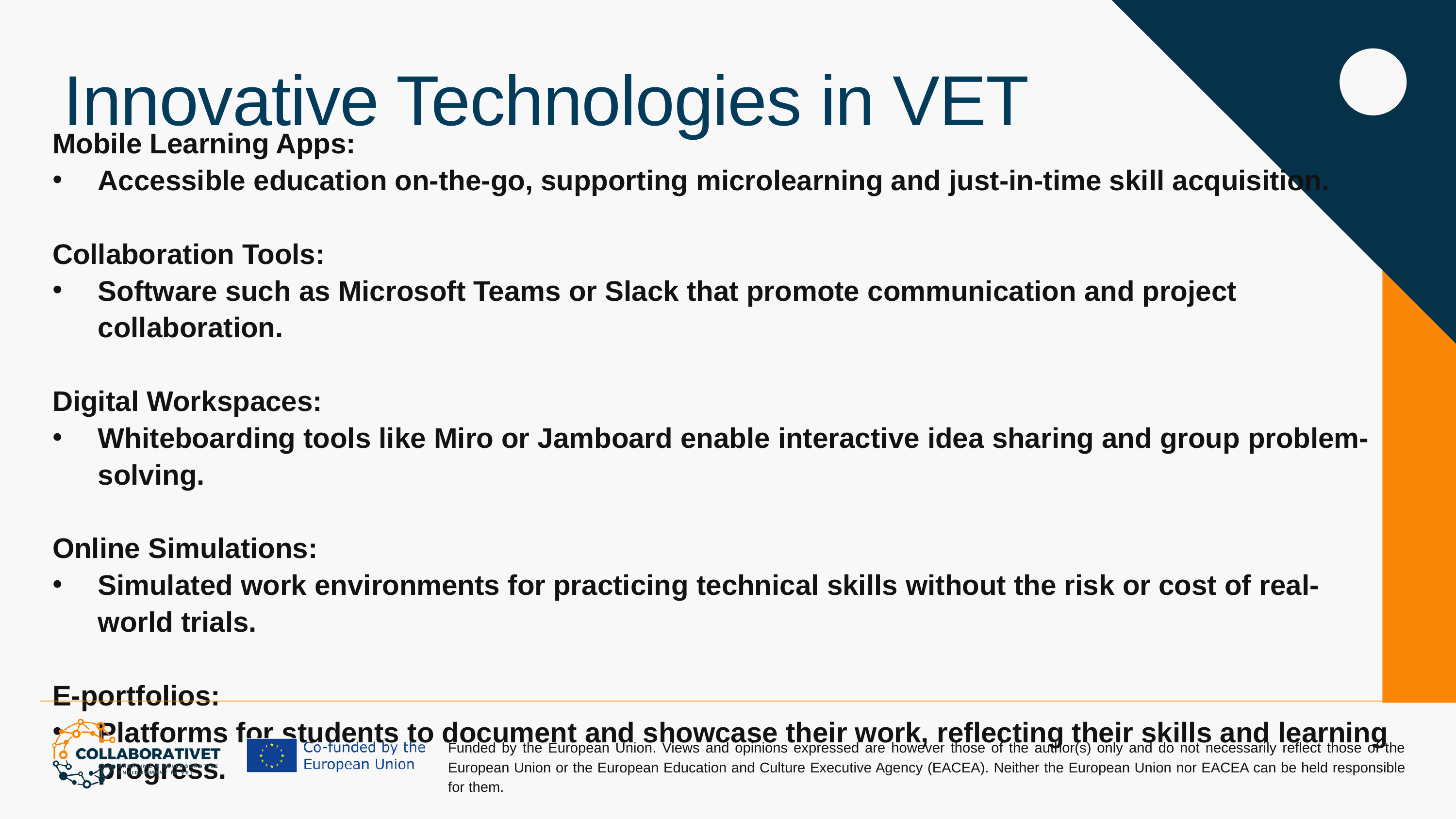

Innovative Technologies in VET
Mobile Learning Apps:
Accessible education on-the-go, supporting microlearning and just-in-time skill acquisition.

Collaboration Tools:
Software such as Microsoft Teams or Slack that promote communication and project collaboration.

Digital Workspaces:
Whiteboarding tools like Miro or Jamboard enable interactive idea sharing and group problem-solving.

Online Simulations:
Simulated work environments for practicing technical skills without the risk or cost of real-world trials.

E-portfolios:
Platforms for students to document and showcase their work, reflecting their skills and learning progress.

Funded by the European Union. Views and opinions expressed are however those of the author(s) only and do not necessarily reflect those of the European Union or the European Education and Culture Executive Agency (EACEA). Neither the European Union nor EACEA can be held responsible for them.